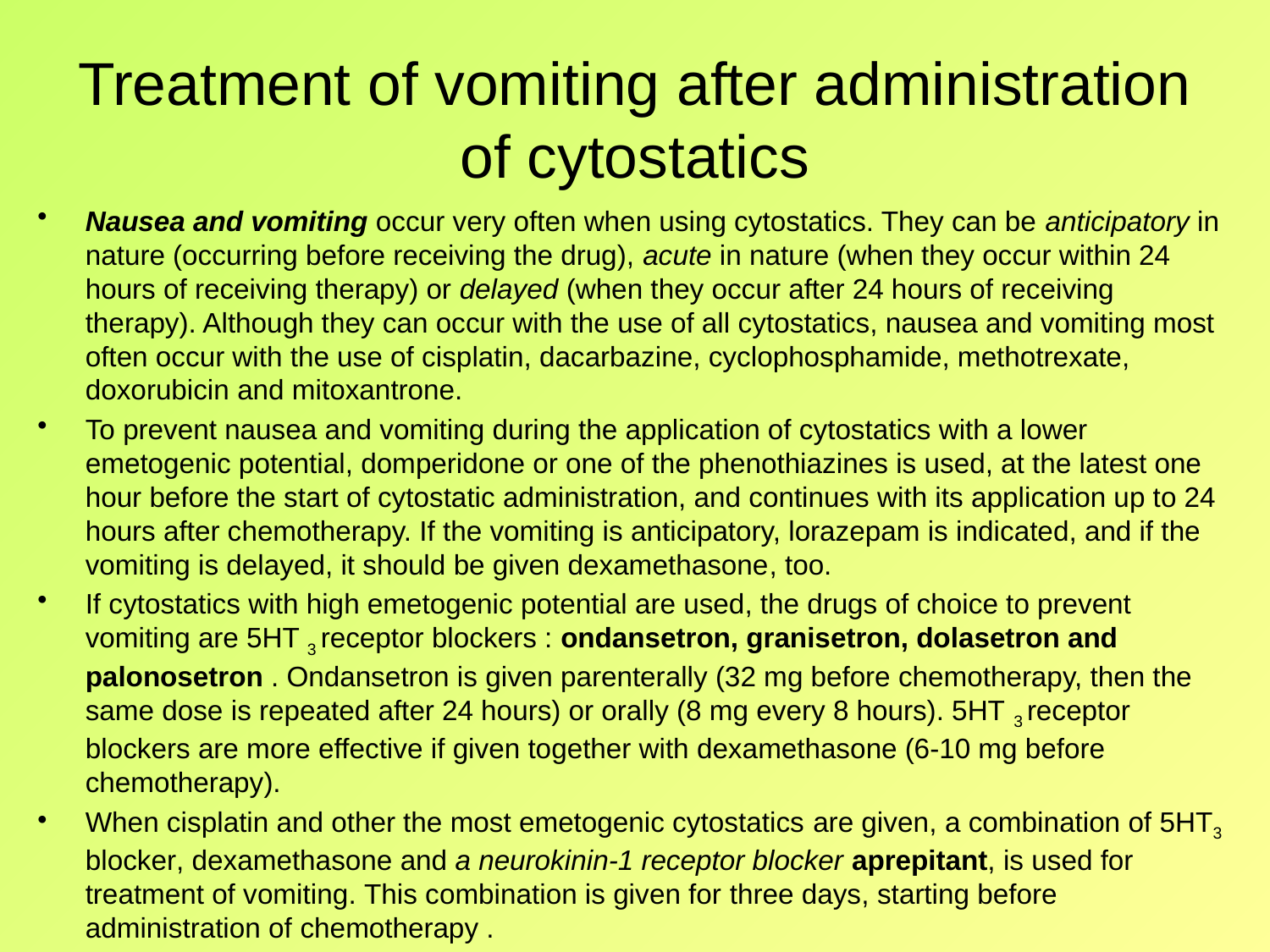

# Treatment of vomiting after administration of cytostatics
Nausea and vomiting occur very often when using cytostatics. They can be anticipatory in nature (occurring before receiving the drug), acute in nature (when they occur within 24 hours of receiving therapy) or delayed (when they occur after 24 hours of receiving therapy). Although they can occur with the use of all cytostatics, nausea and vomiting most often occur with the use of cisplatin, dacarbazine, cyclophosphamide, methotrexate, doxorubicin and mitoxantrone.
To prevent nausea and vomiting during the application of cytostatics with a lower emetogenic potential, domperidone or one of the phenothiazines is used, at the latest one hour before the start of cytostatic administration, and continues with its application up to 24 hours after chemotherapy. If the vomiting is anticipatory, lorazepam is indicated, and if the vomiting is delayed, it should be given dexamethasone, too.
If cytostatics with high emetogenic potential are used, the drugs of choice to prevent vomiting are 5HT 3 receptor blockers : ondansetron, granisetron, dolasetron and palonosetron . Ondansetron is given parenterally (32 mg before chemotherapy, then the same dose is repeated after 24 hours) or orally (8 mg every 8 hours). 5HT 3 receptor blockers are more effective if given together with dexamethasone (6-10 mg before chemotherapy).
When cisplatin and other the most emetogenic cytostatics are given, a combination of 5HT3 blocker, dexamethasone and a neurokinin-1 receptor blocker aprepitant, is used for treatment of vomiting. This combination is given for three days, starting before administration of chemotherapy .